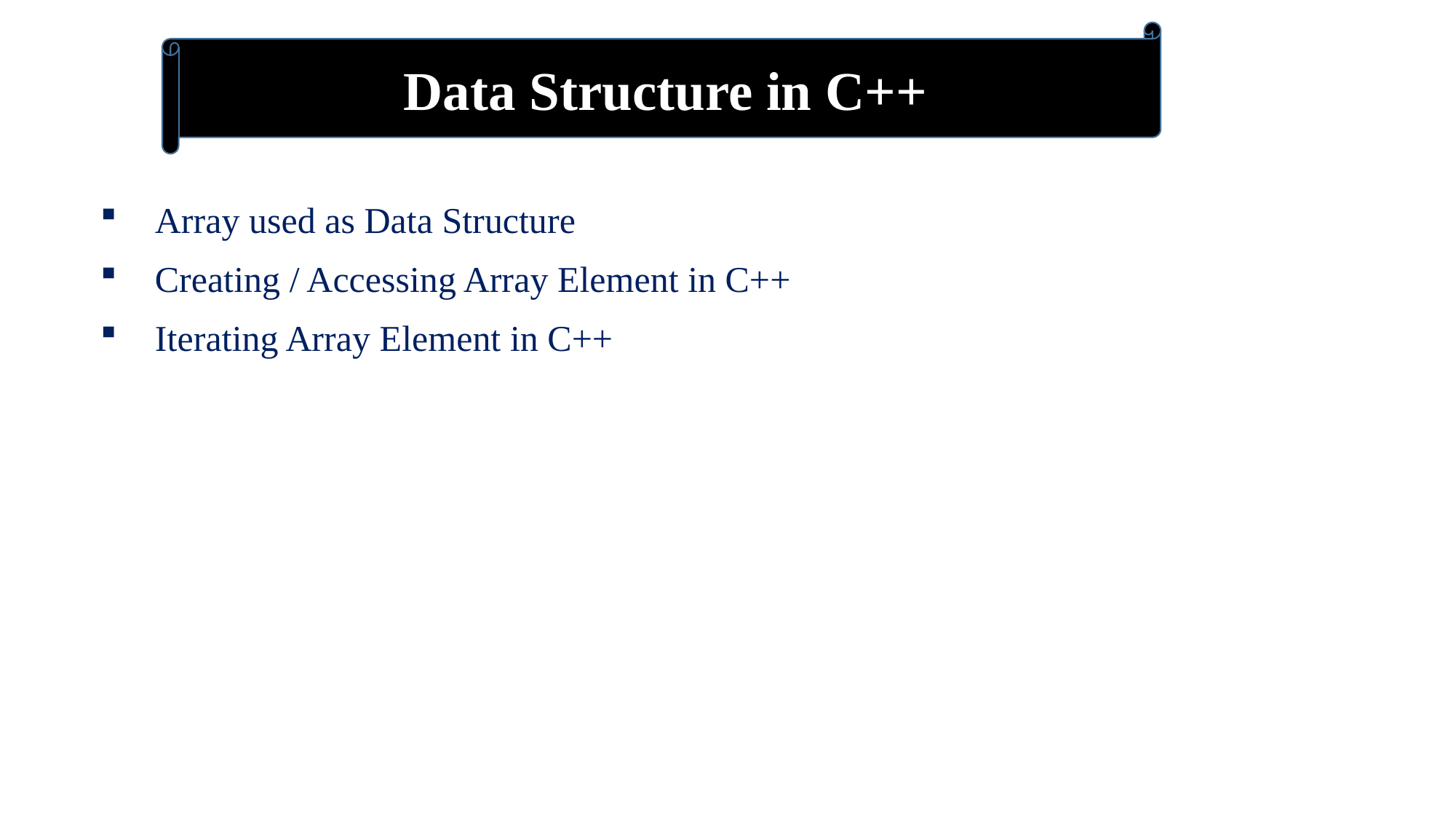

Data Structure in C++
Array used as Data Structure
Creating / Accessing Array Element in C++
Iterating Array Element in C++